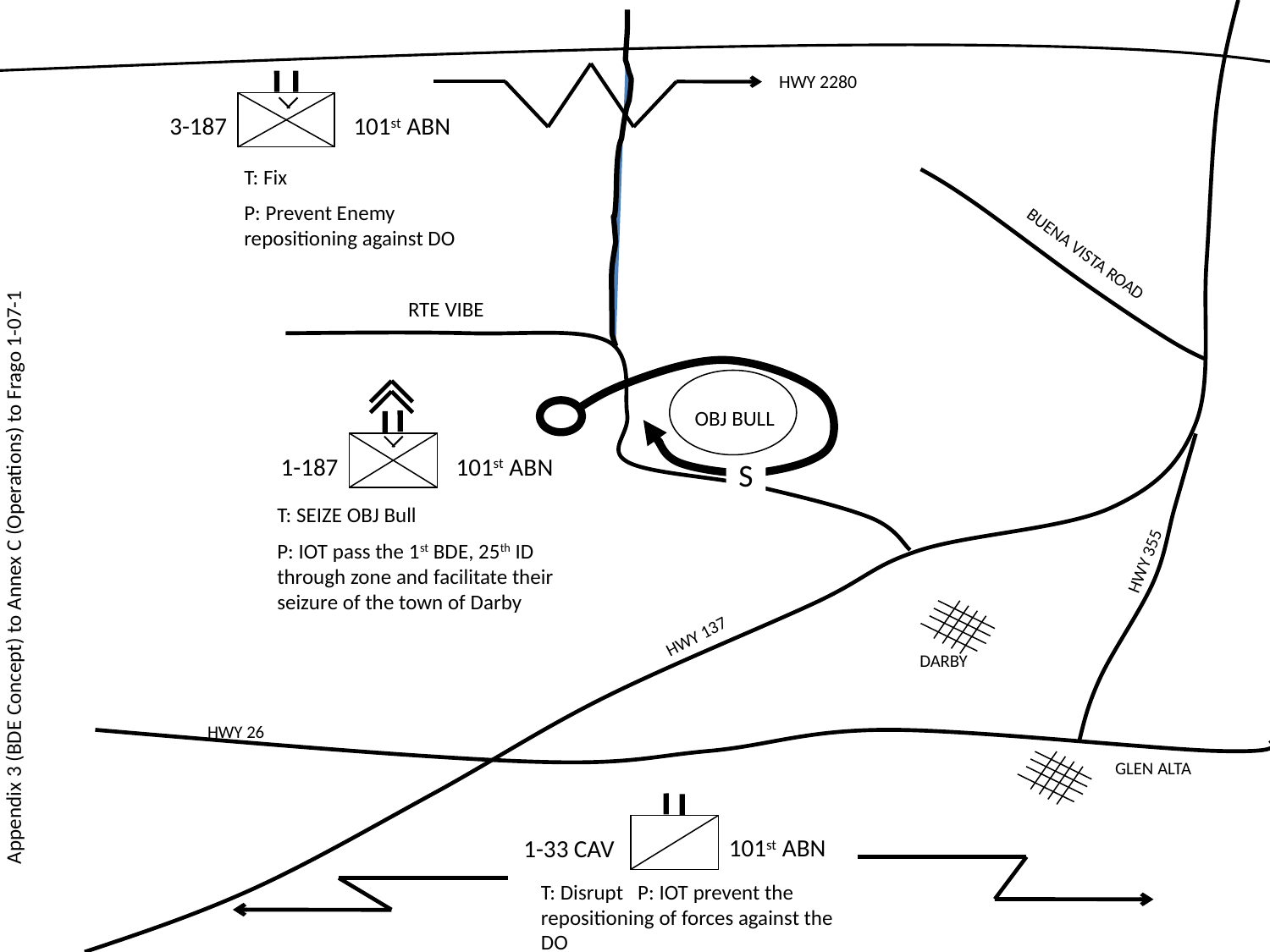

HWY 2280

3-187
101st ABN
T: Fix
P: Prevent Enemy repositioning against DO

Columbus

BUENA VISTA ROAD
RTE VIBE

S

OBJ BULL

1-187
101st ABN
T: SEIZE OBJ Bull
P: IOT pass the 1st BDE, 25th ID through zone and facilitate their seizure of the town of Darby

HWY 355
Appendix 3 (BDE Concept) to Annex C (Operations) to Frago 1-07-1

HWY 137
DARBY
HWY 26

GLEN ALTA

101st ABN
1-33 CAV
T: Disrupt   P: IOT prevent the repositioning of forces against the DO